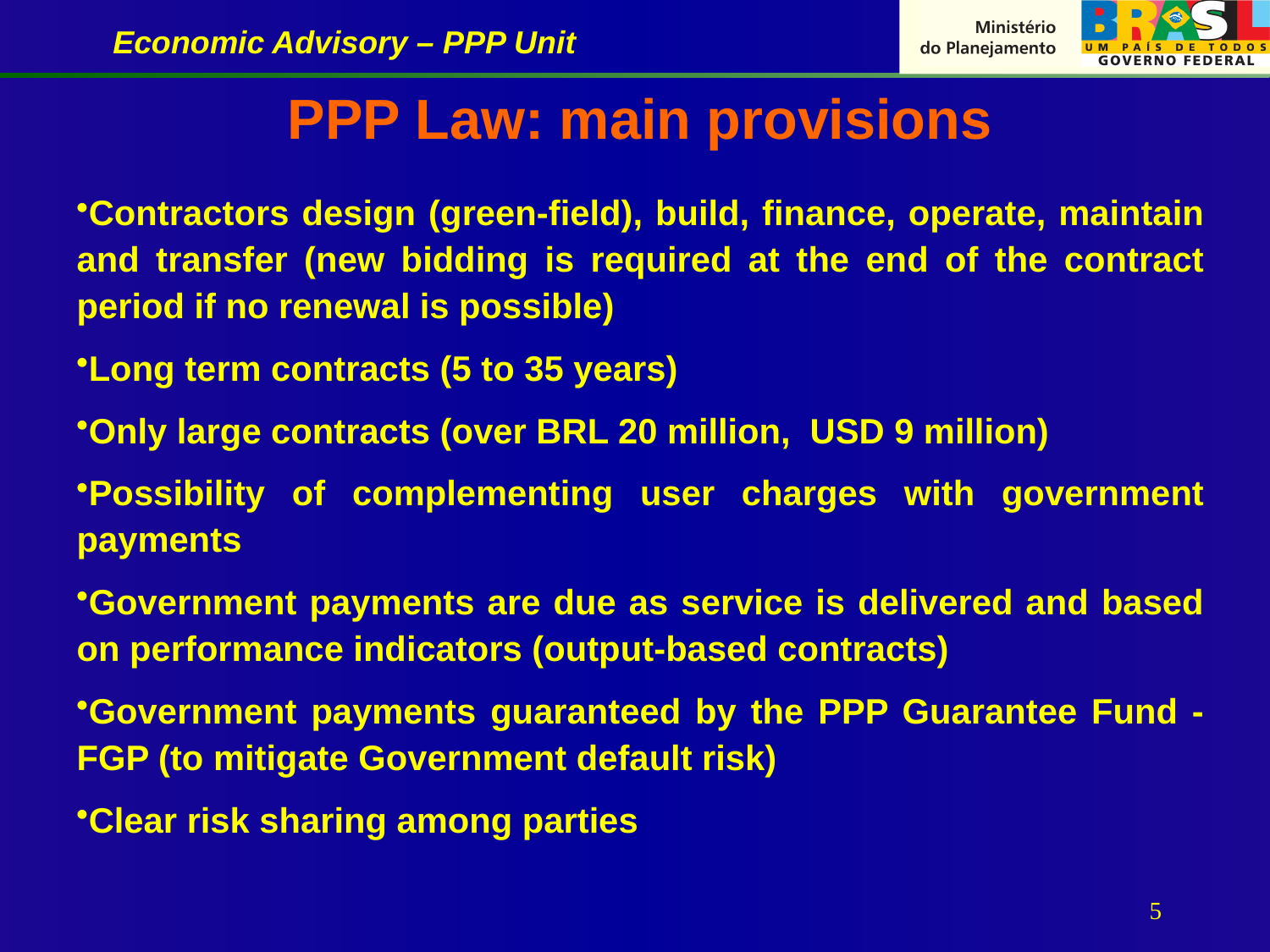

# PPP Law: main provisions

Contractors design (green-field), build, finance, operate, maintain and transfer (new bidding is required at the end of the contract period if no renewal is possible)
Long term contracts (5 to 35 years)
Only large contracts (over BRL 20 million,  USD 9 million)
Possibility of complementing user charges with government payments
Government payments are due as service is delivered and based on performance indicators (output-based contracts)
Government payments guaranteed by the PPP Guarantee Fund - FGP (to mitigate Government default risk)
Clear risk sharing among parties
5